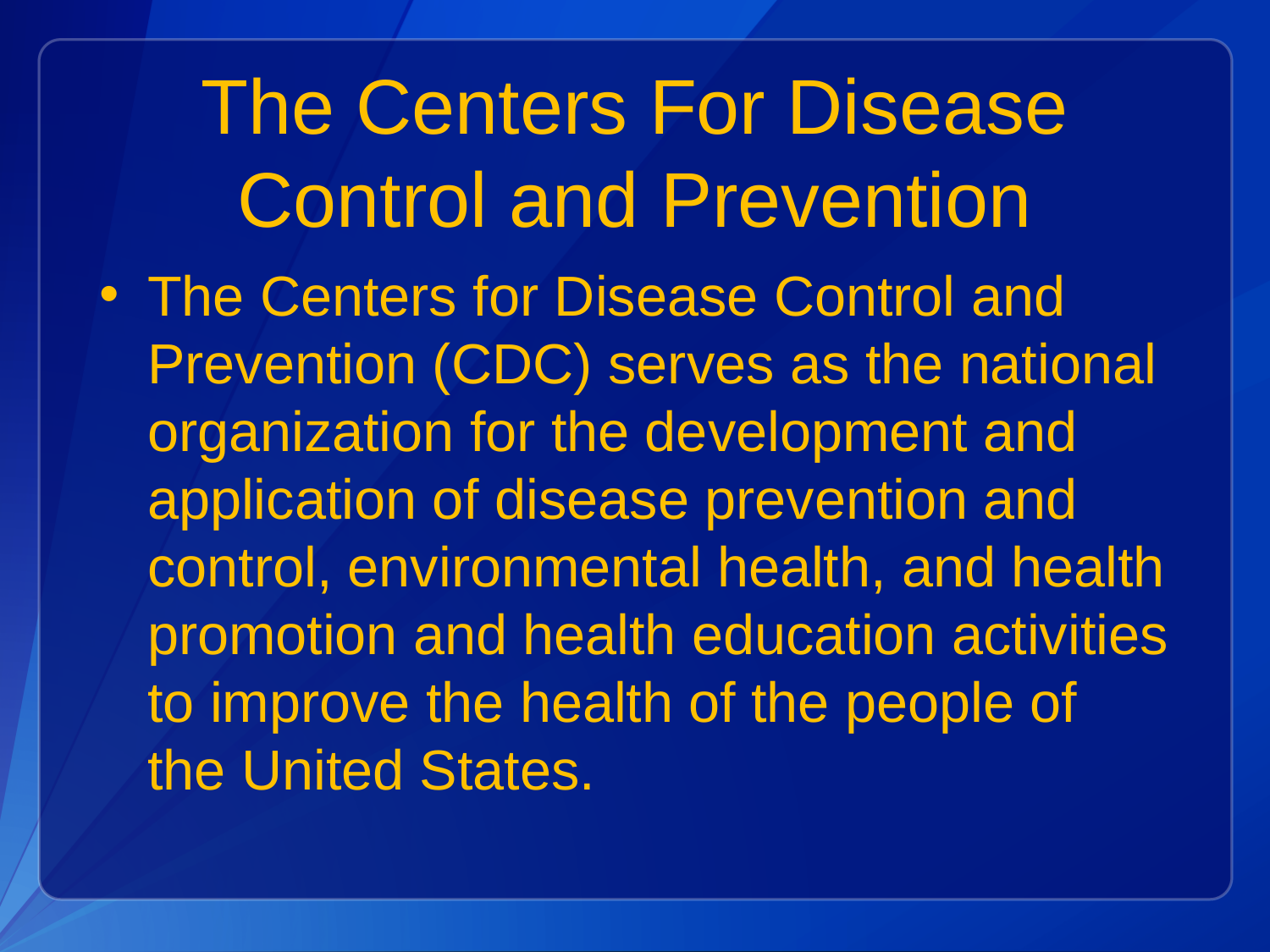

# The Centers For Disease Control and Prevention
The Centers for Disease Control and Prevention (CDC) serves as the national organization for the development and application of disease prevention and control, environmental health, and health promotion and health education activities to improve the health of the people of the United States.